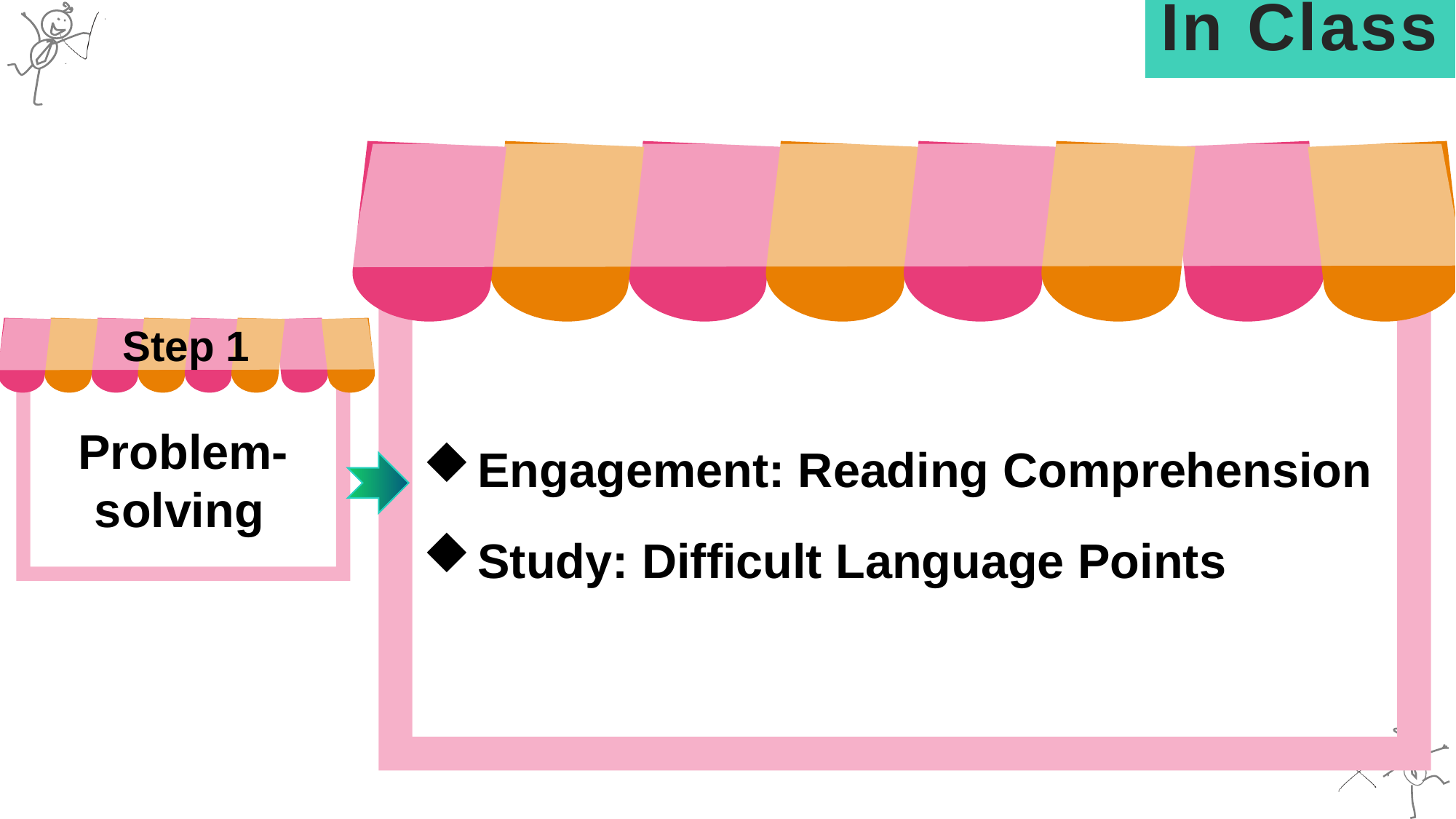

In Class

Engagement: Reading Comprehension
Study: Difficult Language Points

Step 1
Problem-solving